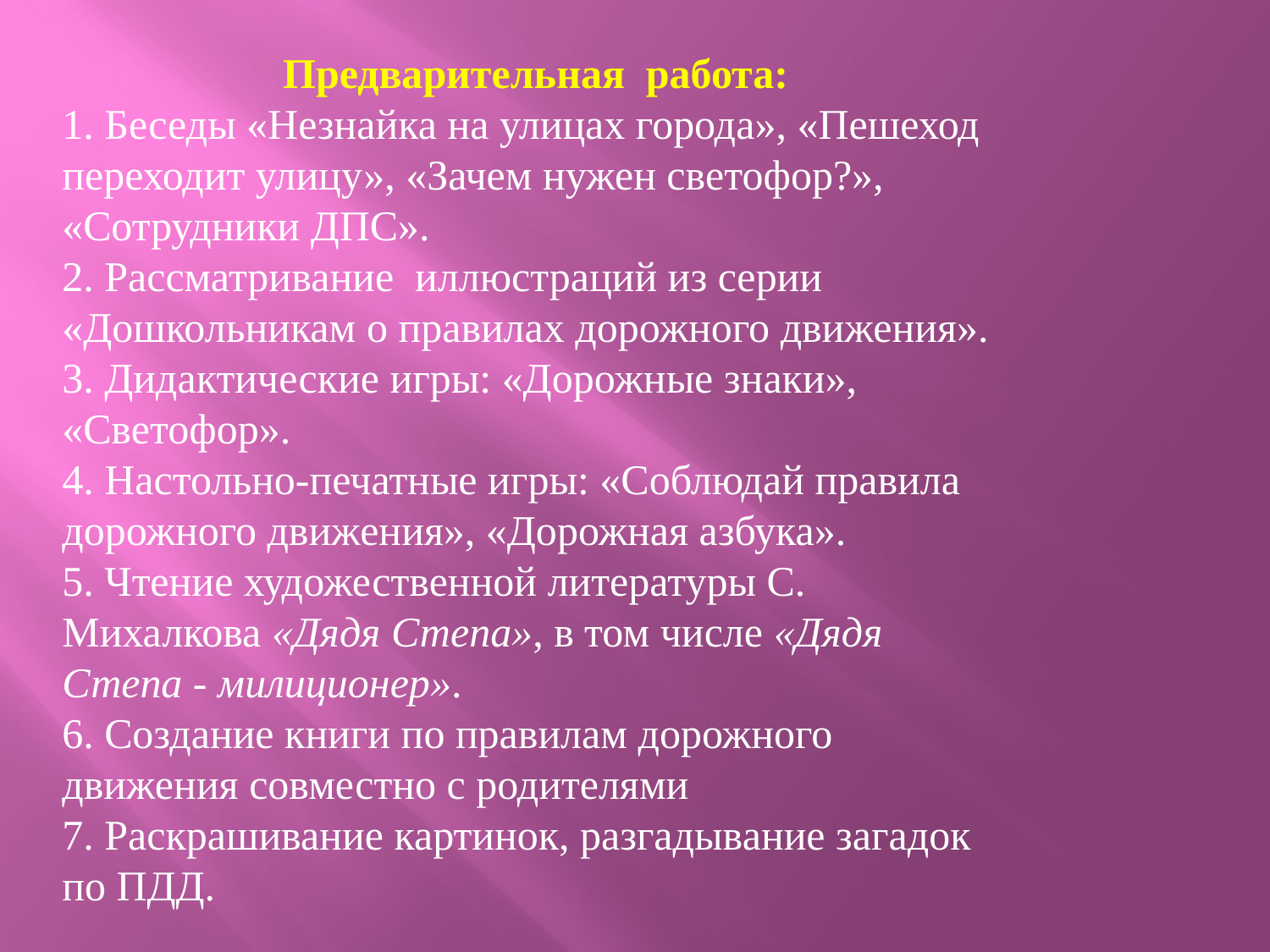

Предварительная  работа:
1. Беседы «Незнайка на улицах города», «Пешеход переходит улицу», «Зачем нужен светофор?», «Сотрудники ДПС».
2. Рассматривание  иллюстраций из серии «Дошкольникам о правилах дорожного движения».
3. Дидактические игры: «Дорожные знаки», «Светофор».
4. Настольно-печатные игры: «Соблюдай правила дорожного движения», «Дорожная азбука».
5. Чтение художественной литературы С. Михалкова «Дядя Степа», в том числе «Дядя Степа - милиционер».
6. Создание книги по правилам дорожного движения совместно с родителями
7. Раскрашивание картинок, разгадывание загадок по ПДД.